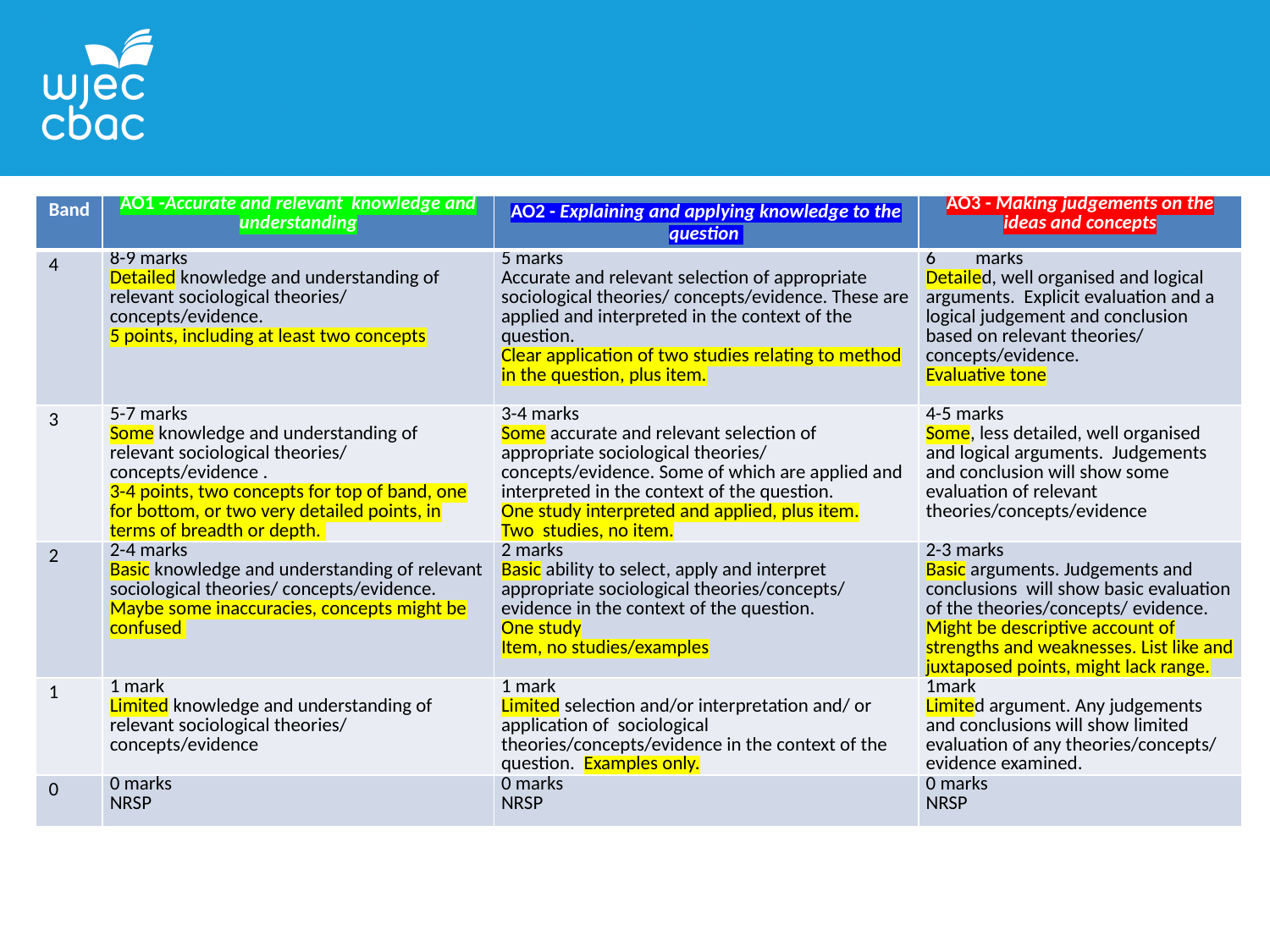

| Band | AO1 -Accurate and relevant knowledge and understanding | AO2 - Explaining and applying knowledge to the question | AO3 - Making judgements on the ideas and concepts |
| --- | --- | --- | --- |
| 4 | 8-9 marks Detailed knowledge and understanding of relevant sociological theories/ concepts/evidence. 5 points, including at least two concepts | 5 marks Accurate and relevant selection of appropriate sociological theories/ concepts/evidence. These are applied and interpreted in the context of the question. Clear application of two studies relating to method in the question, plus item. | 6 marks Detailed, well organised and logical arguments. Explicit evaluation and a logical judgement and conclusion based on relevant theories/ concepts/evidence. Evaluative tone |
| 3 | 5-7 marks Some knowledge and understanding of relevant sociological theories/ concepts/evidence . 3-4 points, two concepts for top of band, one for bottom, or two very detailed points, in terms of breadth or depth. | 3-4 marks Some accurate and relevant selection of appropriate sociological theories/ concepts/evidence. Some of which are applied and interpreted in the context of the question. One study interpreted and applied, plus item. Two studies, no item. | 4-5 marks Some, less detailed, well organised and logical arguments. Judgements and conclusion will show some evaluation of relevant theories/concepts/evidence |
| 2 | 2-4 marks Basic knowledge and understanding of relevant sociological theories/ concepts/evidence. Maybe some inaccuracies, concepts might be confused | 2 marks Basic ability to select, apply and interpret appropriate sociological theories/concepts/ evidence in the context of the question. One study Item, no studies/examples | 2-3 marks Basic arguments. Judgements and conclusions will show basic evaluation of the theories/concepts/ evidence. Might be descriptive account of strengths and weaknesses. List like and juxtaposed points, might lack range. |
| 1 | 1 mark Limited knowledge and understanding of relevant sociological theories/ concepts/evidence | 1 mark Limited selection and/or interpretation and/ or application of sociological theories/concepts/evidence in the context of the question. Examples only. | 1mark Limited argument. Any judgements and conclusions will show limited evaluation of any theories/concepts/ evidence examined. |
| 0 | 0 marks NRSP | 0 marks NRSP | 0 marks NRSP |